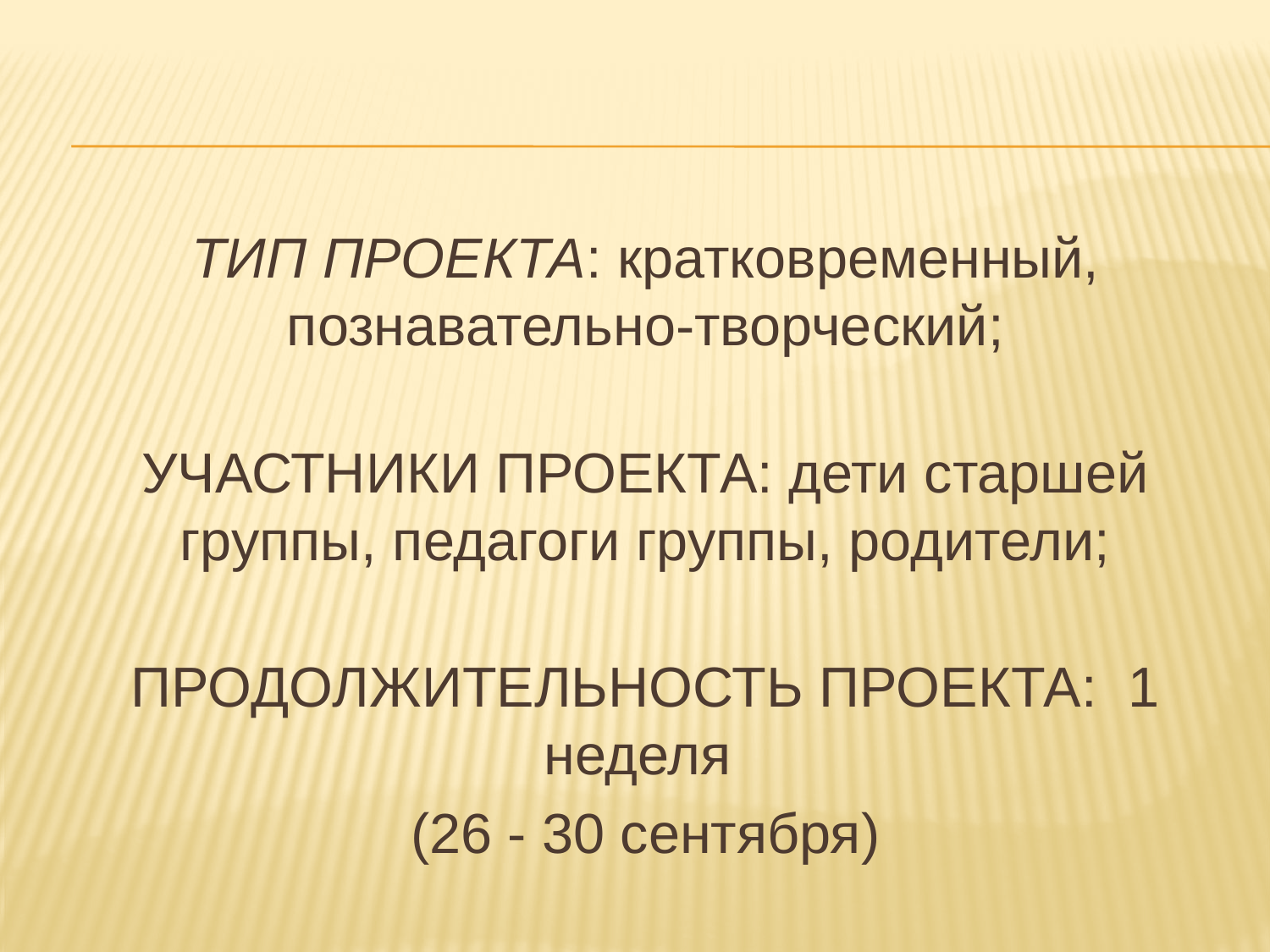

#
ТИП ПРОЕКТА: кратковременный, познавательно-творческий;
УЧАСТНИКИ ПРОЕКТА: дети старшей группы, педагоги группы, родители;
ПРОДОЛЖИТЕЛЬНОСТЬ ПРОЕКТА:  1 неделя
(26 - 30 сентября)